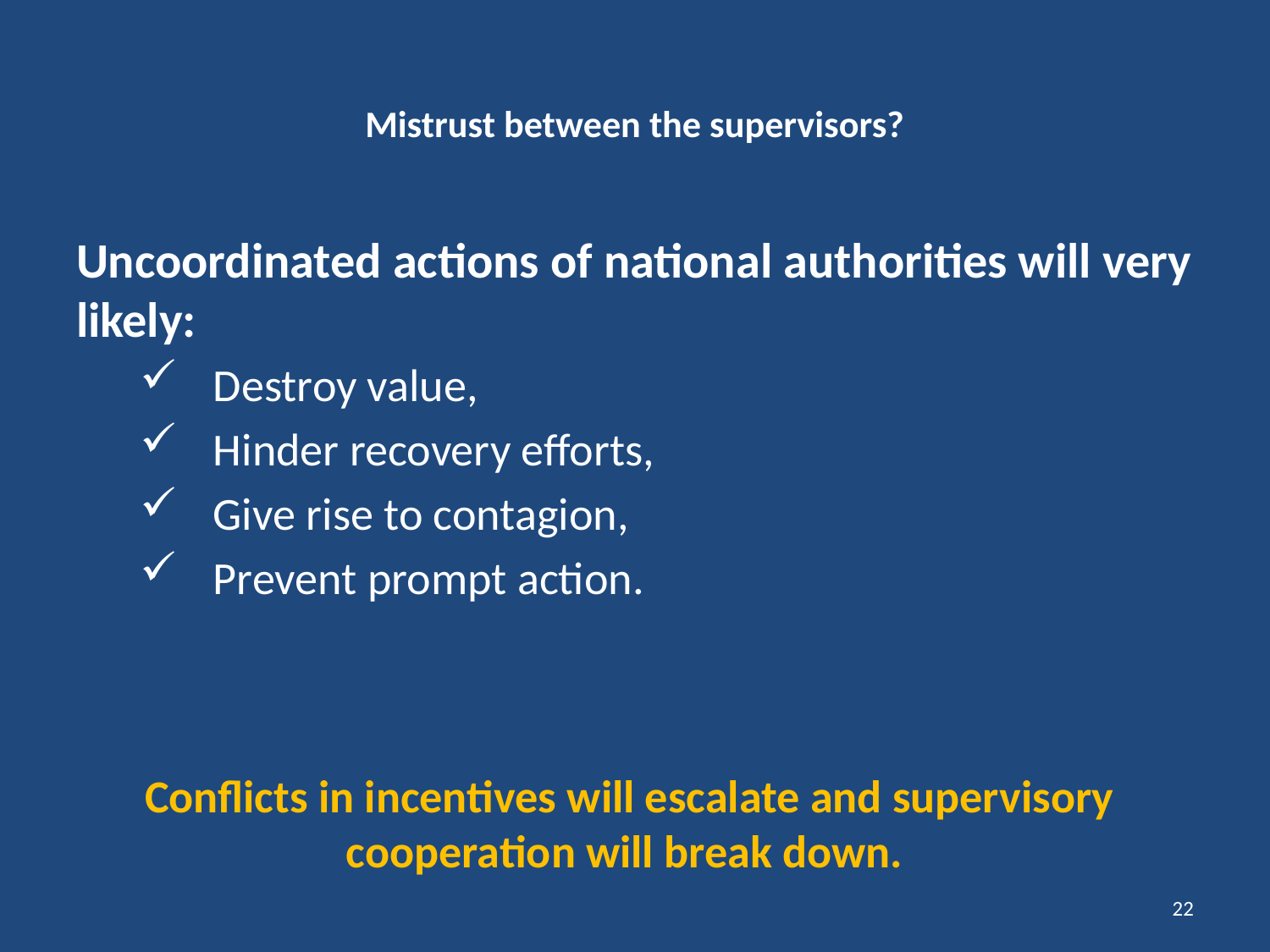

# Mistrust between the supervisors?
Uncoordinated actions of national authorities will very likely:
Destroy value,
Hinder recovery efforts,
Give rise to contagion,
Prevent prompt action.

Conflicts in incentives will escalate and supervisory cooperation will break down.

22